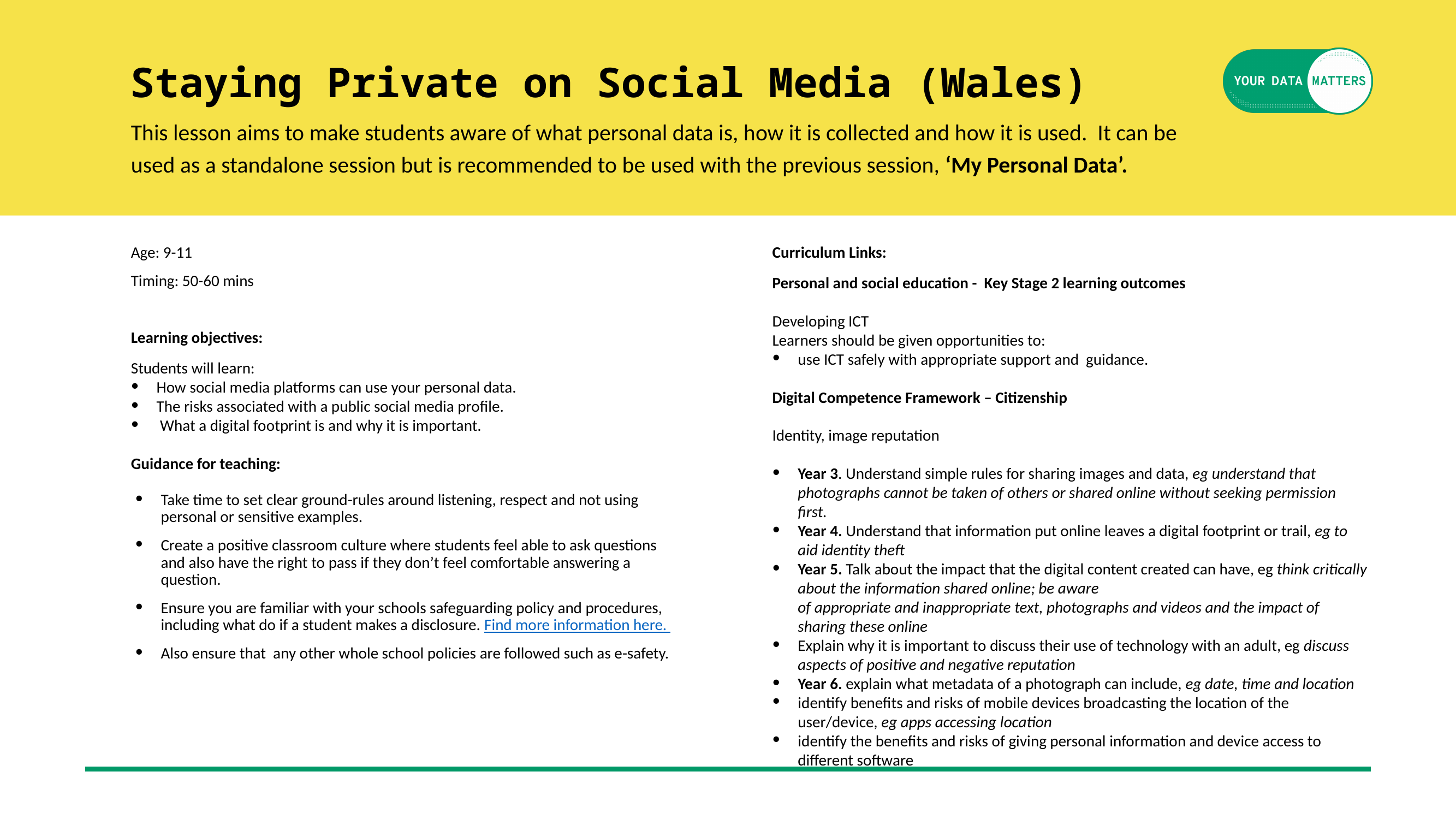

Staying Private on Social Media (Wales)
This lesson aims to make students aware of what personal data is, how it is collected and how it is used.  It can be used as a standalone session but is recommended to be used with the previous session, ‘My Personal Data’.
Age: 9-11
Timing: 50-60 mins

Learning objectives:
Students will learn:
How social media platforms can use your personal data.
The risks associated with a public social media profile.
 What a digital footprint is and why it is important.

Guidance for teaching:
Take time to set clear ground-rules around listening, respect and not using personal or sensitive examples.
Create a positive classroom culture where students feel able to ask questions and also have the right to pass if they don’t feel comfortable answering a question.
Ensure you are familiar with your schools safeguarding policy and procedures, including what do if a student makes a disclosure. Find more information here.
Also ensure that  any other whole school policies are followed such as e-safety.

Curriculum Links:
Personal and social education -  Key Stage 2 learning outcomes

Developing ICT
Learners should be given opportunities to:
use ICT safely with appropriate support and  guidance.

Digital Competence Framework – Citizenship

Identity, image reputation

Year 3. Understand simple rules for sharing images and data, eg understand that photographs cannot be taken of others or shared online without seeking permission first.
Year 4. Understand that information put online leaves a digital footprint or trail, eg to aid identity theft
Year 5. Talk about the impact that the digital content created can have, eg think critically about the information shared online; be aware
of appropriate and inappropriate text, photographs and videos and the impact of sharing these online
Explain why it is important to discuss their use of technology with an adult, eg discuss aspects of positive and negative reputation
Year 6. explain what metadata of a photograph can include, eg date, time and location
identify benefits and risks of mobile devices broadcasting the location of the user/device, eg apps accessing location
identify the benefits and risks of giving personal information and device access to different software